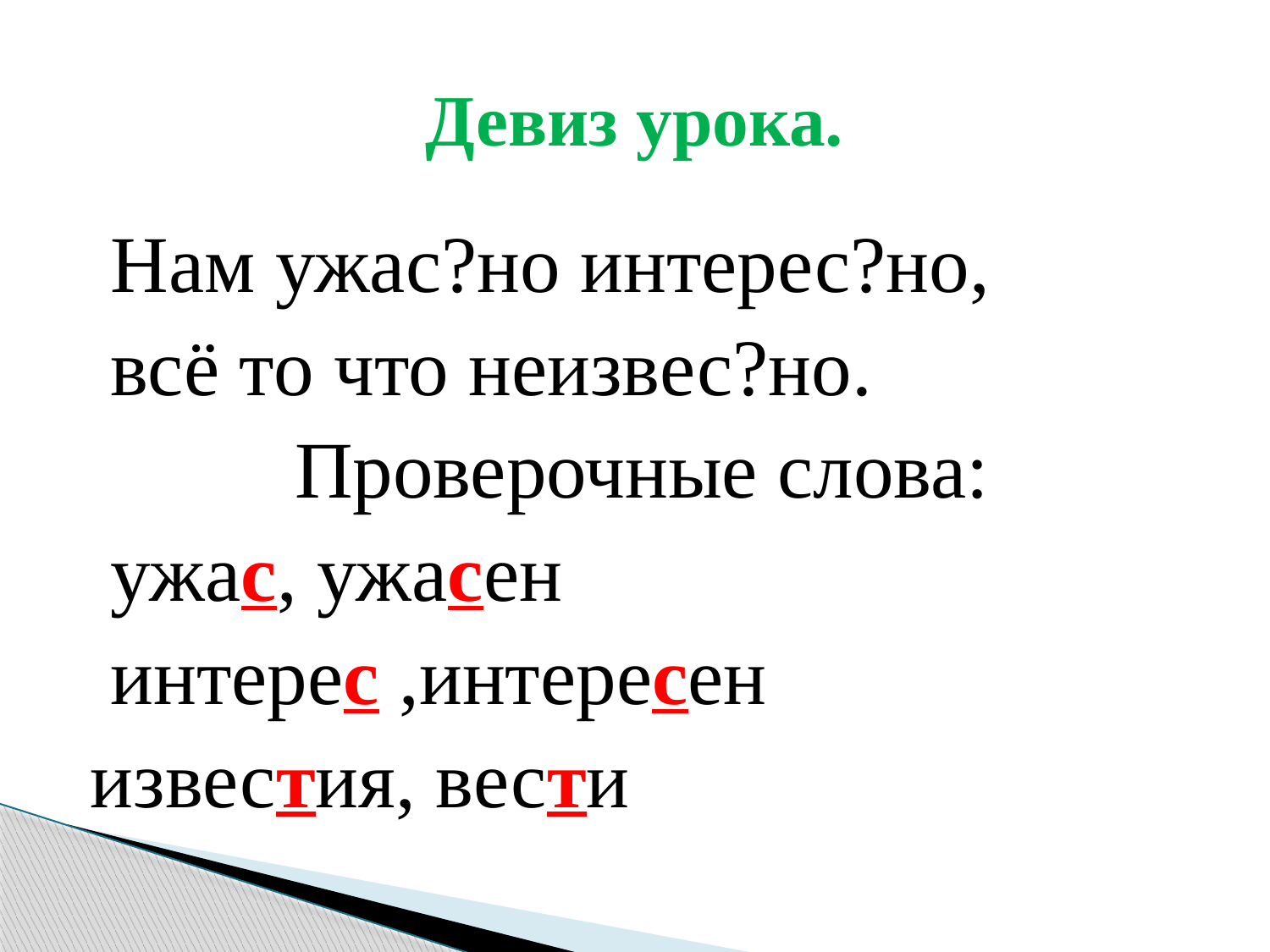

# Девиз урока.
 Нам ужас?но интерес?но,
 всё то что неизвес?но.
Проверочные слова:
 ужас, ужасен
 интерес ,интересен
известия, вести